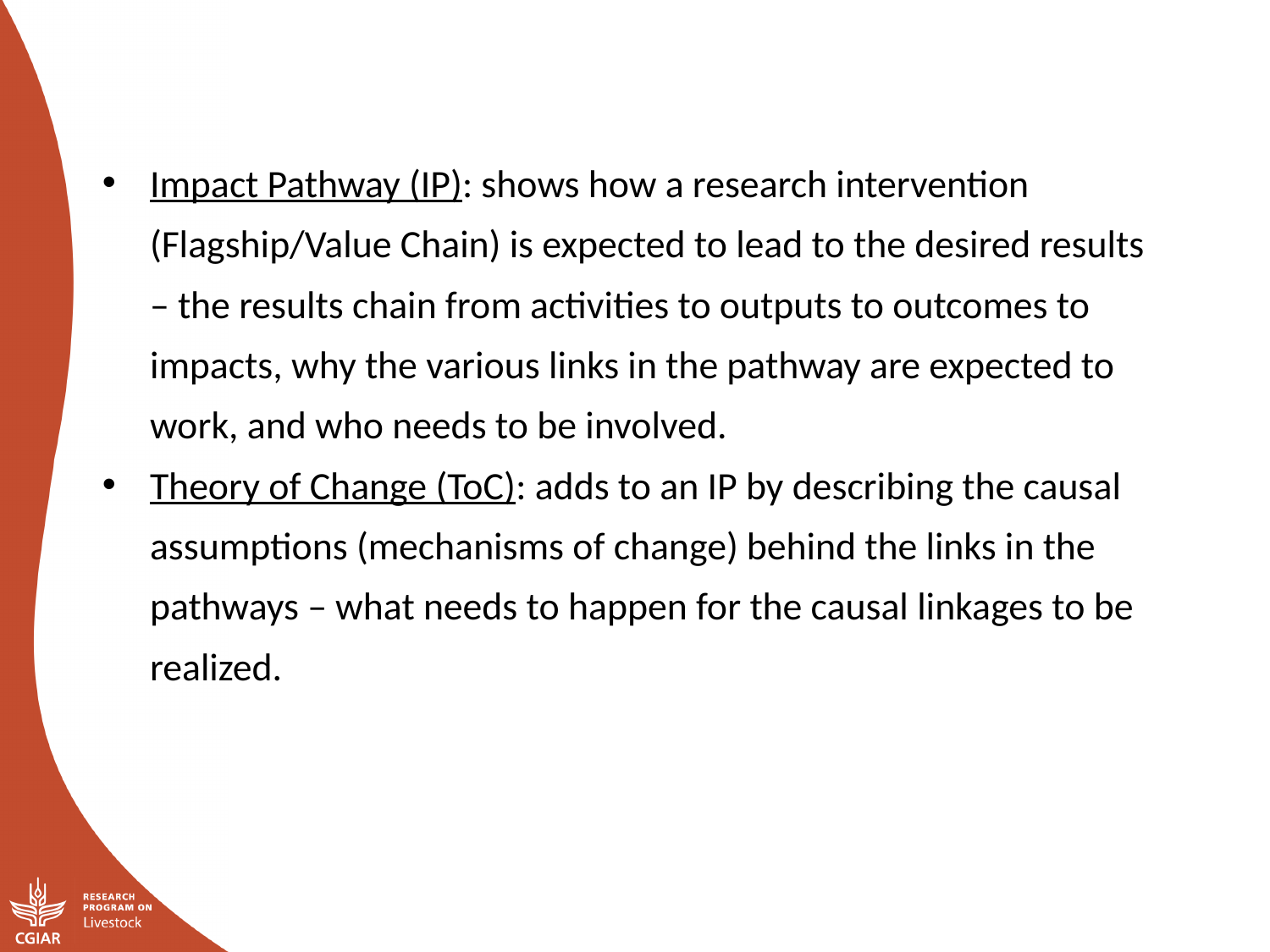

Impact Pathway (IP): shows how a research intervention (Flagship/Value Chain) is expected to lead to the desired results – the results chain from activities to outputs to outcomes to impacts, why the various links in the pathway are expected to work, and who needs to be involved.
Theory of Change (ToC): adds to an IP by describing the causal assumptions (mechanisms of change) behind the links in the pathways – what needs to happen for the causal linkages to be realized.